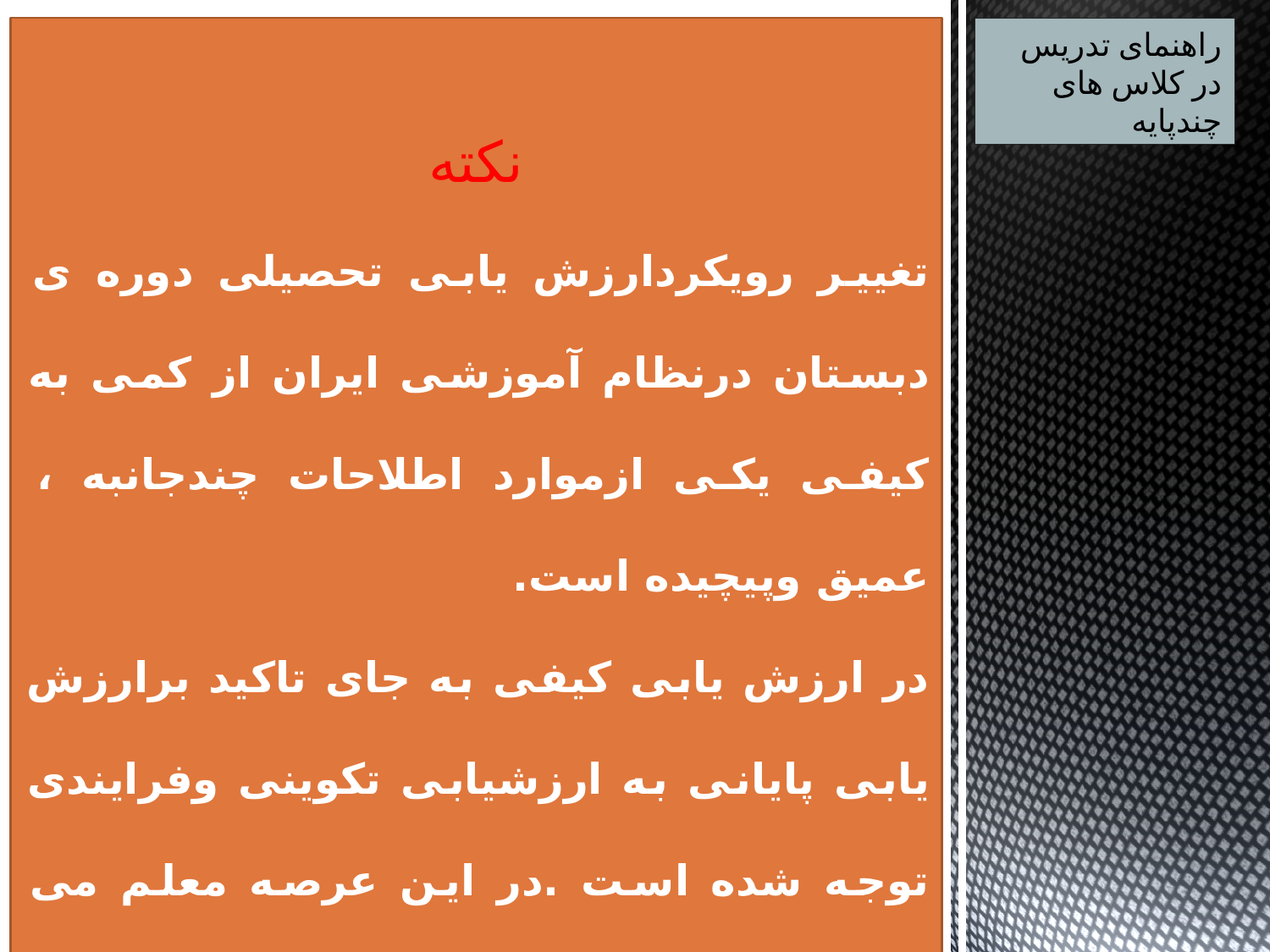

نکته
تغییر رویکردارزش یابی تحصیلی دوره ی دبستان درنظام آموزشی ایران از کمی به کیفی یکی ازموارد اطلاحات چندجانبه ، عمیق وپیچیده است.
در ارزش یابی کیفی به جای تاکید برارزش یابی پایانی به ارزشیابی تکوینی وفرایندی توجه شده است .در این عرصه معلم می تواند در کلاس های چند پایه از روش ها وابزار های مربوطه با توجه به کمبود وقت نهایت استفاده رانمایید:(ابزار های مورد نیاز)

راهنمای تدریس در کلاس های چندپایه